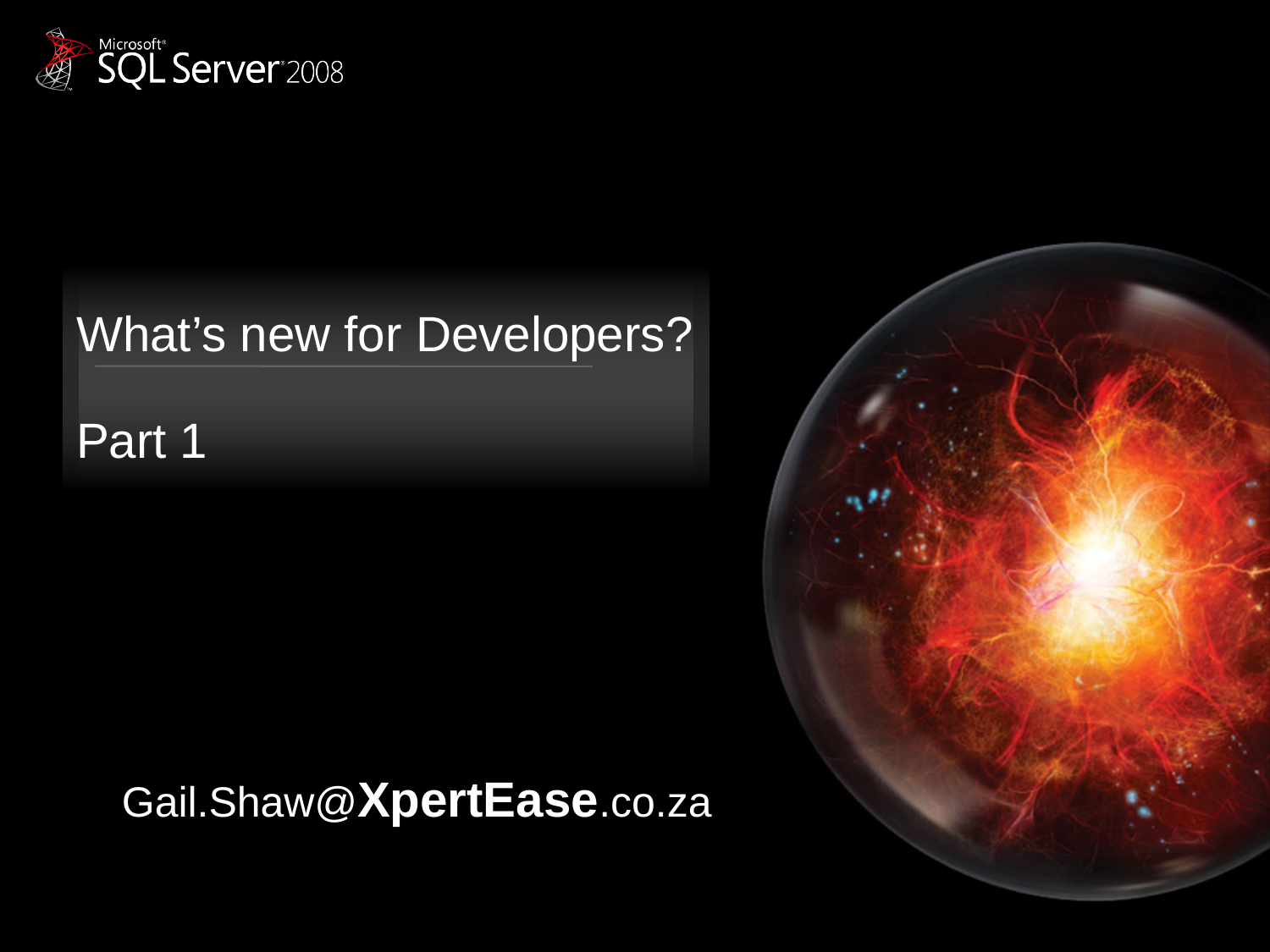

# What’s new for Developers? Part 1
Gail.Shaw@XpertEase.co.za